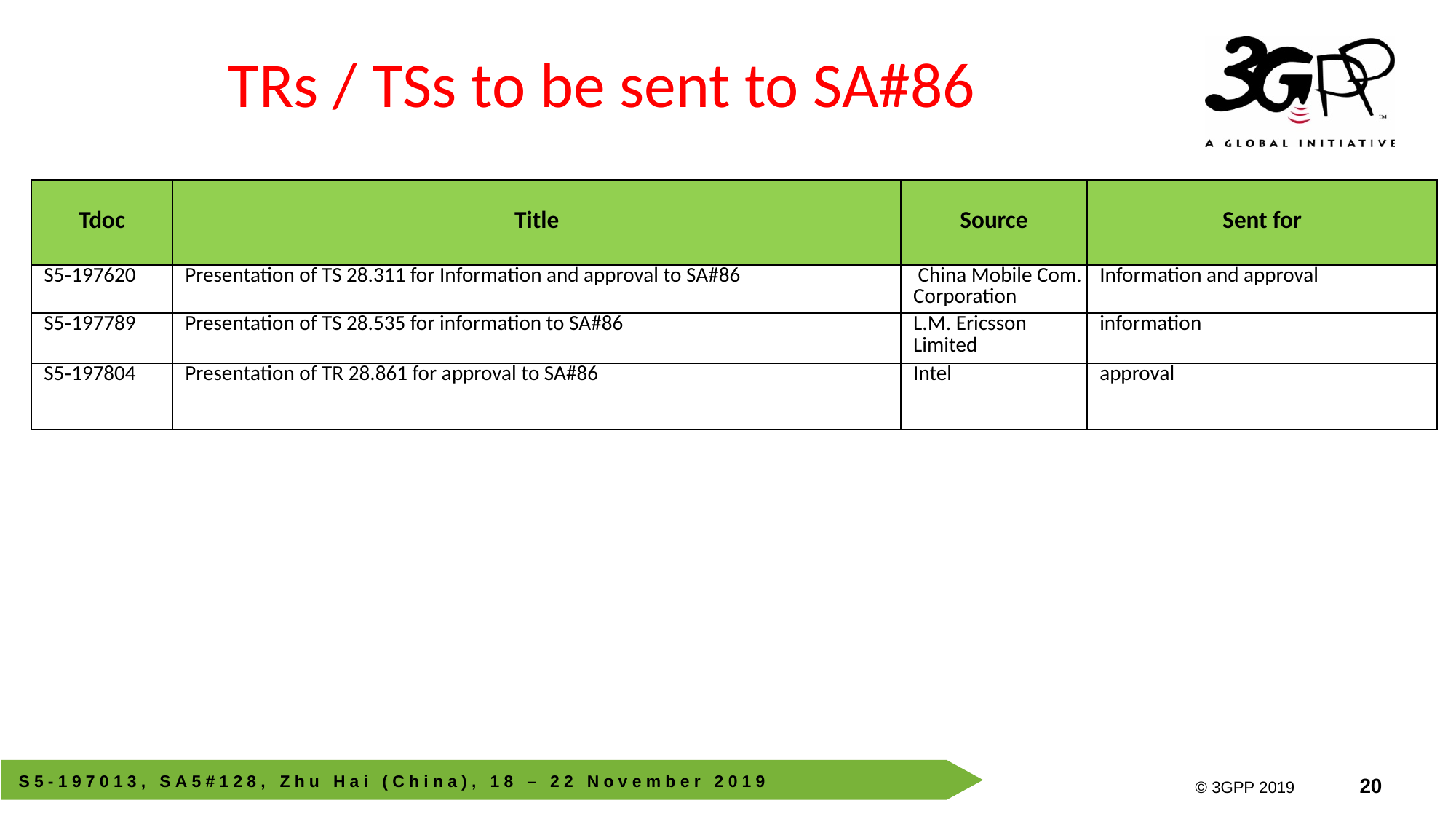

# TRs / TSs to be sent to SA#86
| Tdoc | Title | Source | Sent for |
| --- | --- | --- | --- |
| S5‑197620 | Presentation of TS 28.311 for Information and approval to SA#86 | China Mobile Com. Corporation | Information and approval |
| S5‑197789 | Presentation of TS 28.535 for information to SA#86 | L.M. Ericsson Limited | information |
| S5‑197804 | Presentation of TR 28.861 for approval to SA#86 | Intel | approval |